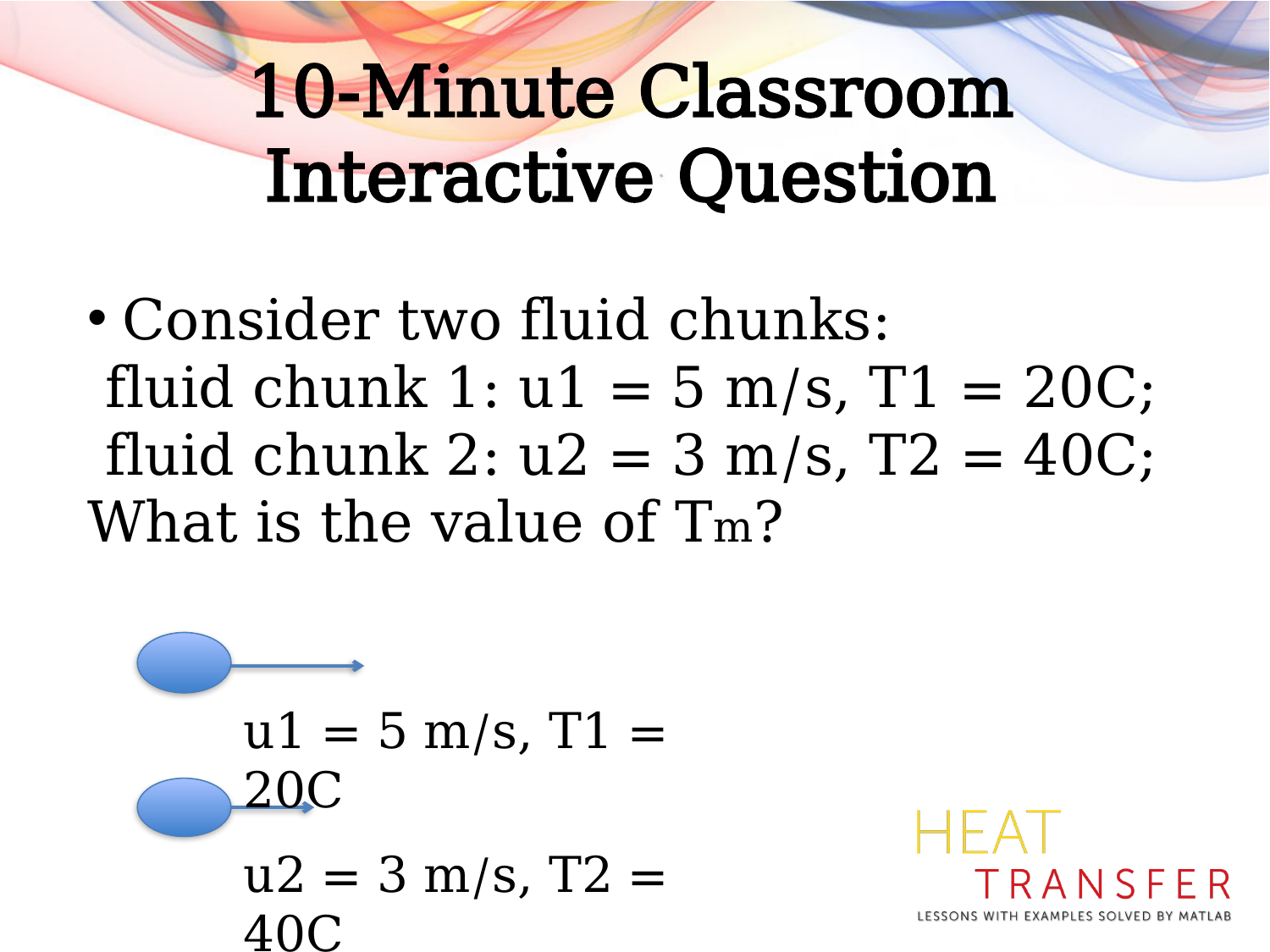

10-Minute Classroom Interactive Question
 Consider two fluid chunks:
 fluid chunk 1: u1 = 5 m/s, T1 = 20C;
 fluid chunk 2: u2 = 3 m/s, T2 = 40C;
What is the value of Tm?

u1 = 5 m/s, T1 = 20C

u2 = 3 m/s, T2 = 40C